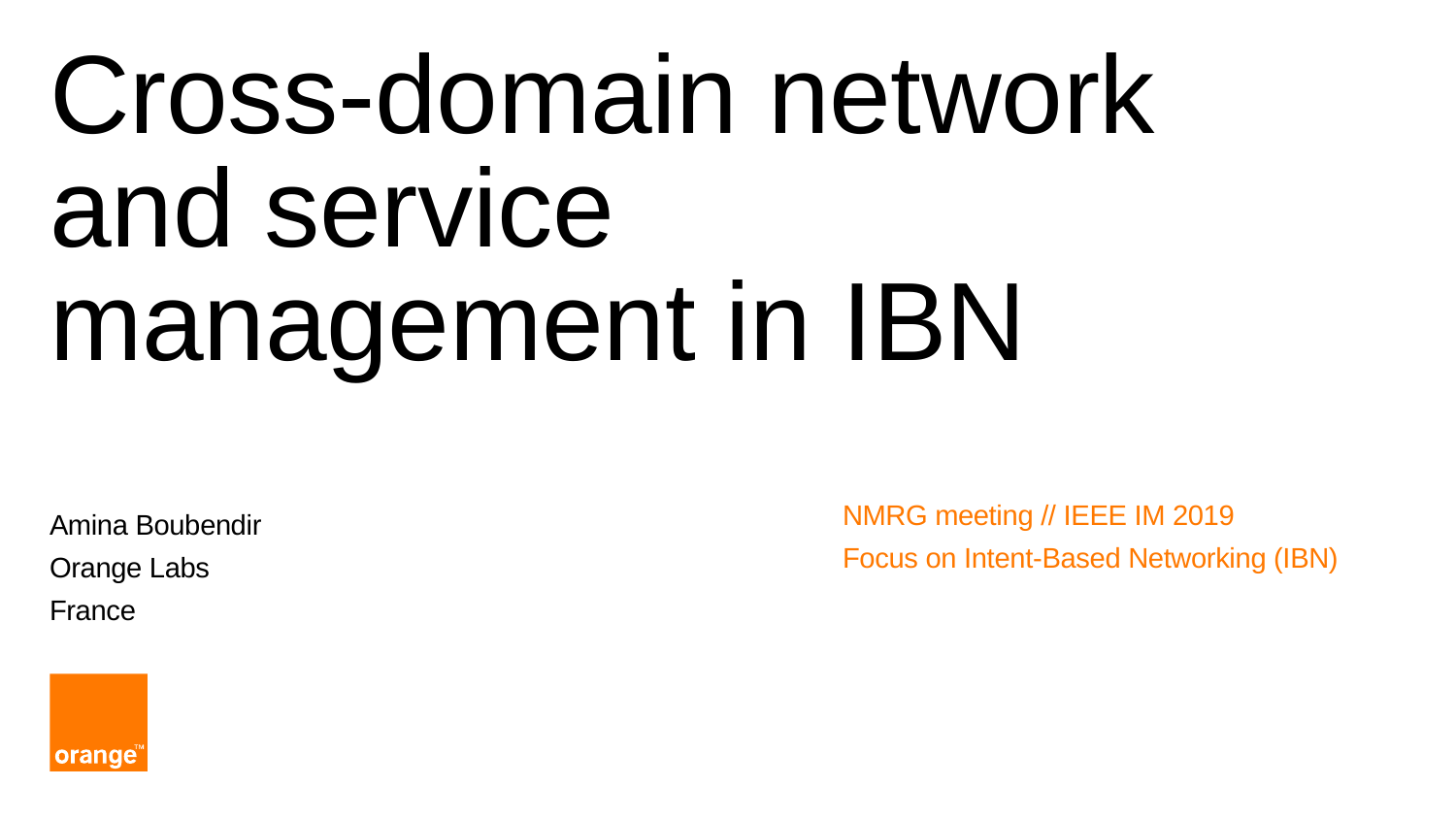

# Cross-domain network and service management in IBN
NMRG meeting // IEEE IM 2019
Focus on Intent-Based Networking (IBN)

Amina Boubendir
Orange Labs
France